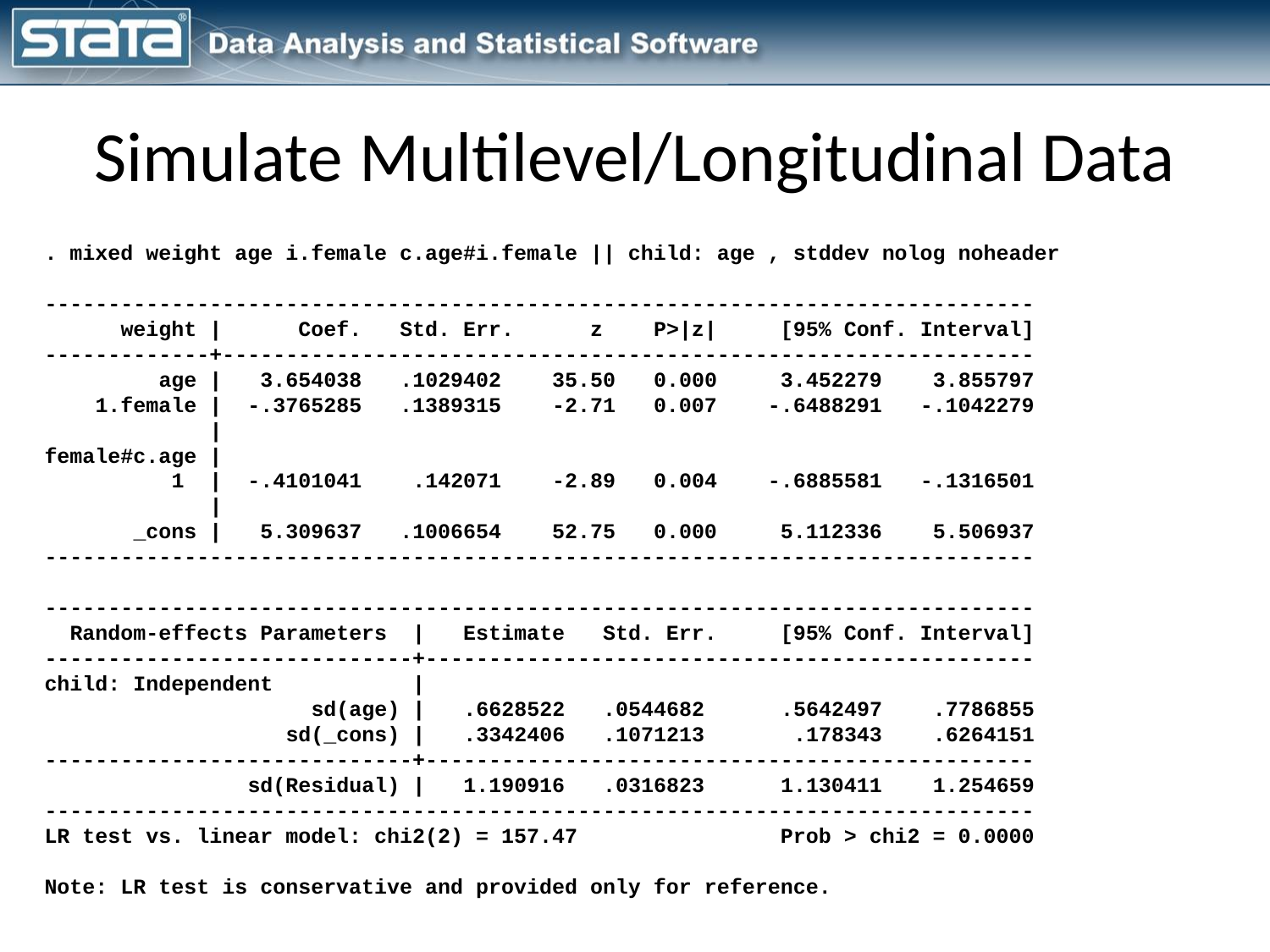

# Simulate Multilevel/Longitudinal Data
. mixed weight age i.female c.age#i.female || child: age , stddev nolog noheader

------------------------------------------------------------------------------
      weight |      Coef.   Std. Err.      z    P>|z|     [95% Conf. Interval]
-------------+----------------------------------------------------------------
         age |   3.654038   .1029402    35.50   0.000     3.452279    3.855797
    1.female |  -.3765285   .1389315    -2.71   0.007    -.6488291   -.1042279
             |
female#c.age |
          1  |  -.4101041    .142071    -2.89   0.004    -.6885581   -.1316501
             |
       _cons |   5.309637   .1006654    52.75   0.000     5.112336    5.506937
------------------------------------------------------------------------------

------------------------------------------------------------------------------
  Random-effects Parameters  |   Estimate   Std. Err.     [95% Conf. Interval]
-----------------------------+------------------------------------------------
child: Independent           |
                     sd(age) |   .6628522   .0544682      .5642497    .7786855
                   sd(_cons) |   .3342406   .1071213       .178343    .6264151
-----------------------------+------------------------------------------------
                sd(Residual) |   1.190916   .0316823      1.130411    1.254659
------------------------------------------------------------------------------
LR test vs. linear model: chi2(2) = 157.47                Prob > chi2 = 0.0000

Note: LR test is conservative and provided only for reference.